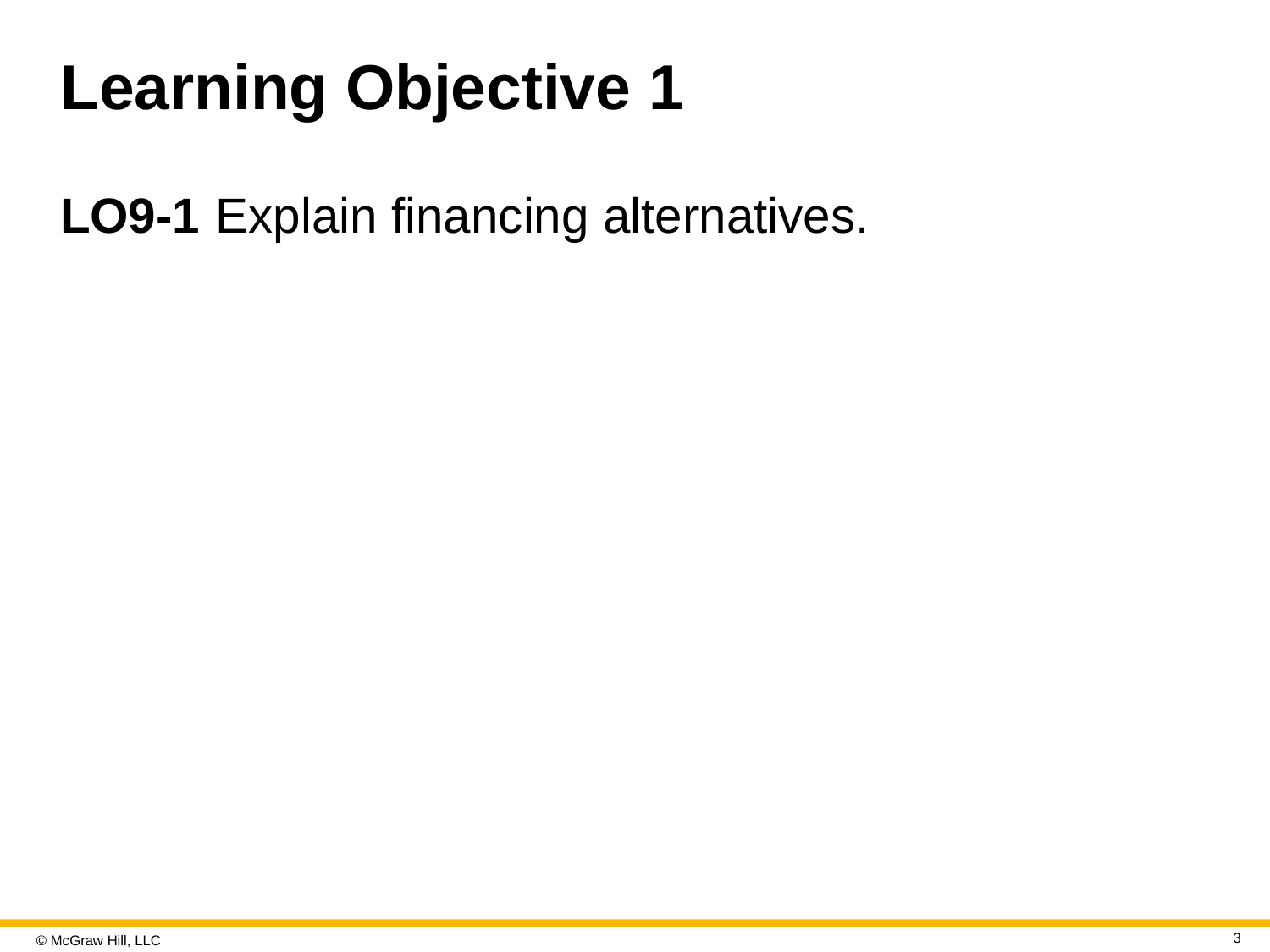

# Learning Objective 1
LO9-1	Explain financing alternatives.
3